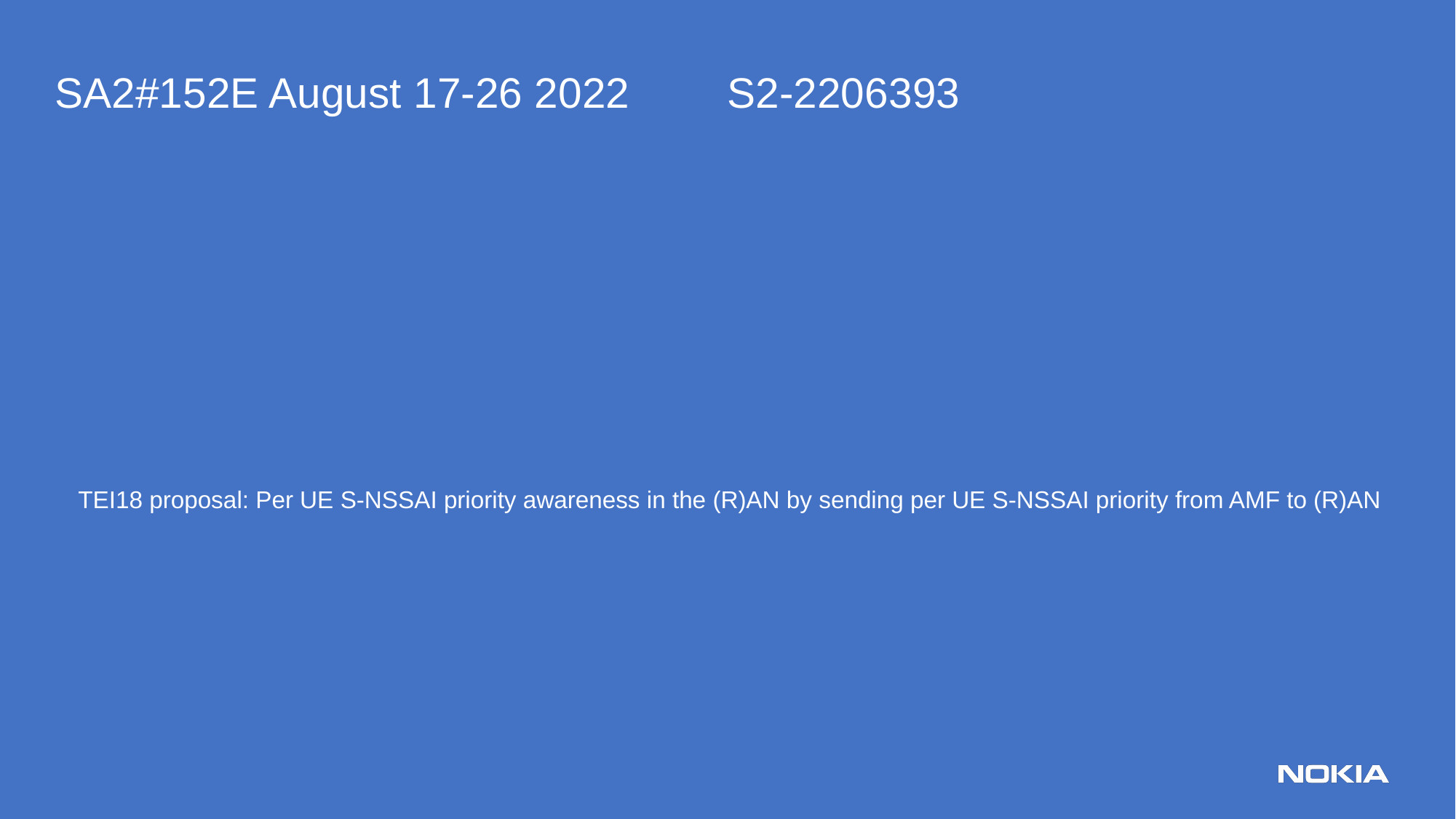

SA2#152E August 17-26 2022     					S2-2206393
TEI18 proposal: Per UE S-NSSAI priority awareness in the (R)AN by sending per UE S-NSSAI priority from AMF to (R)AN